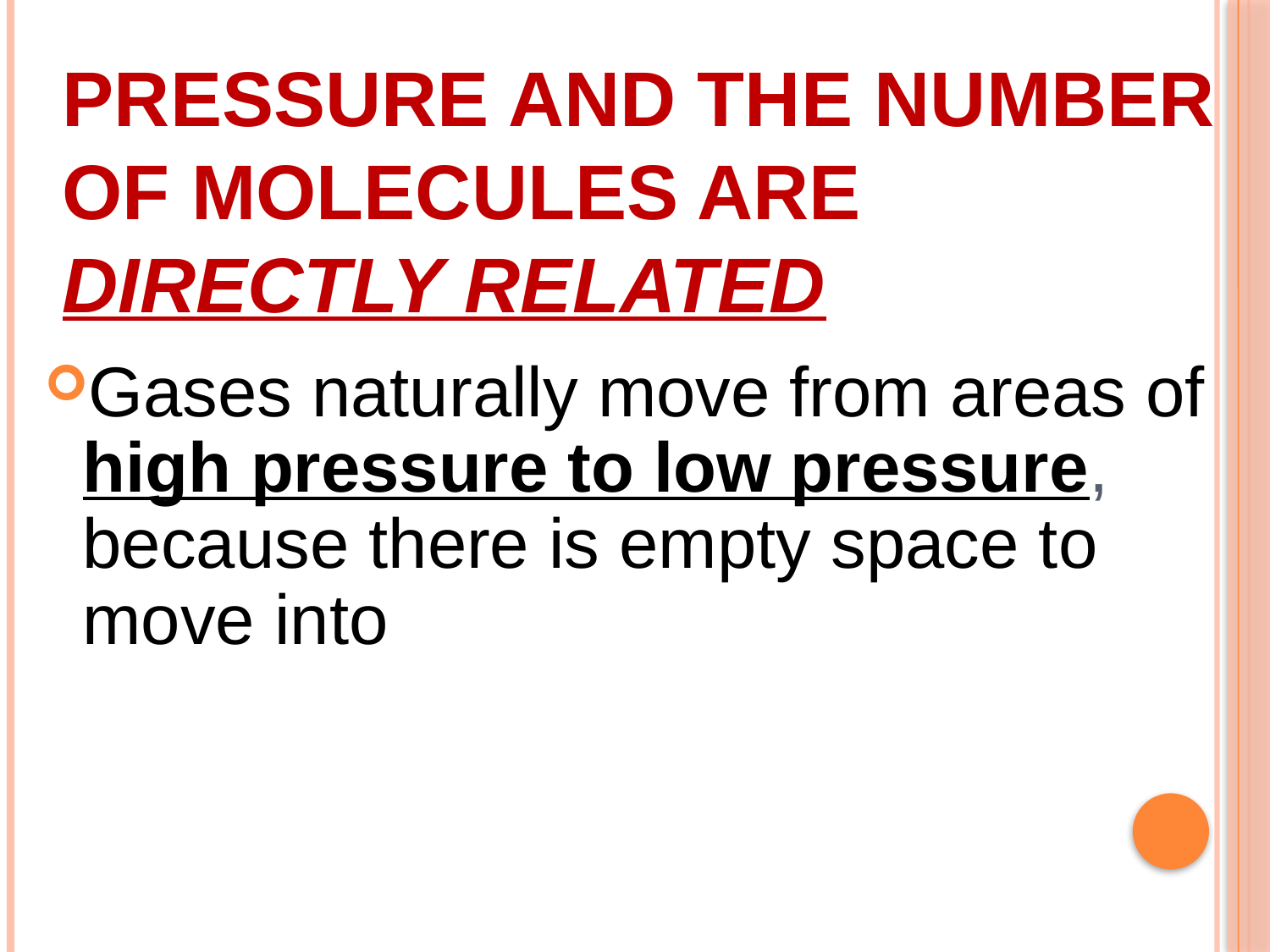

# Pressure and the number of molecules are directly related

Gases naturally move from areas of high pressure to low pressure,  because there is empty space to move into